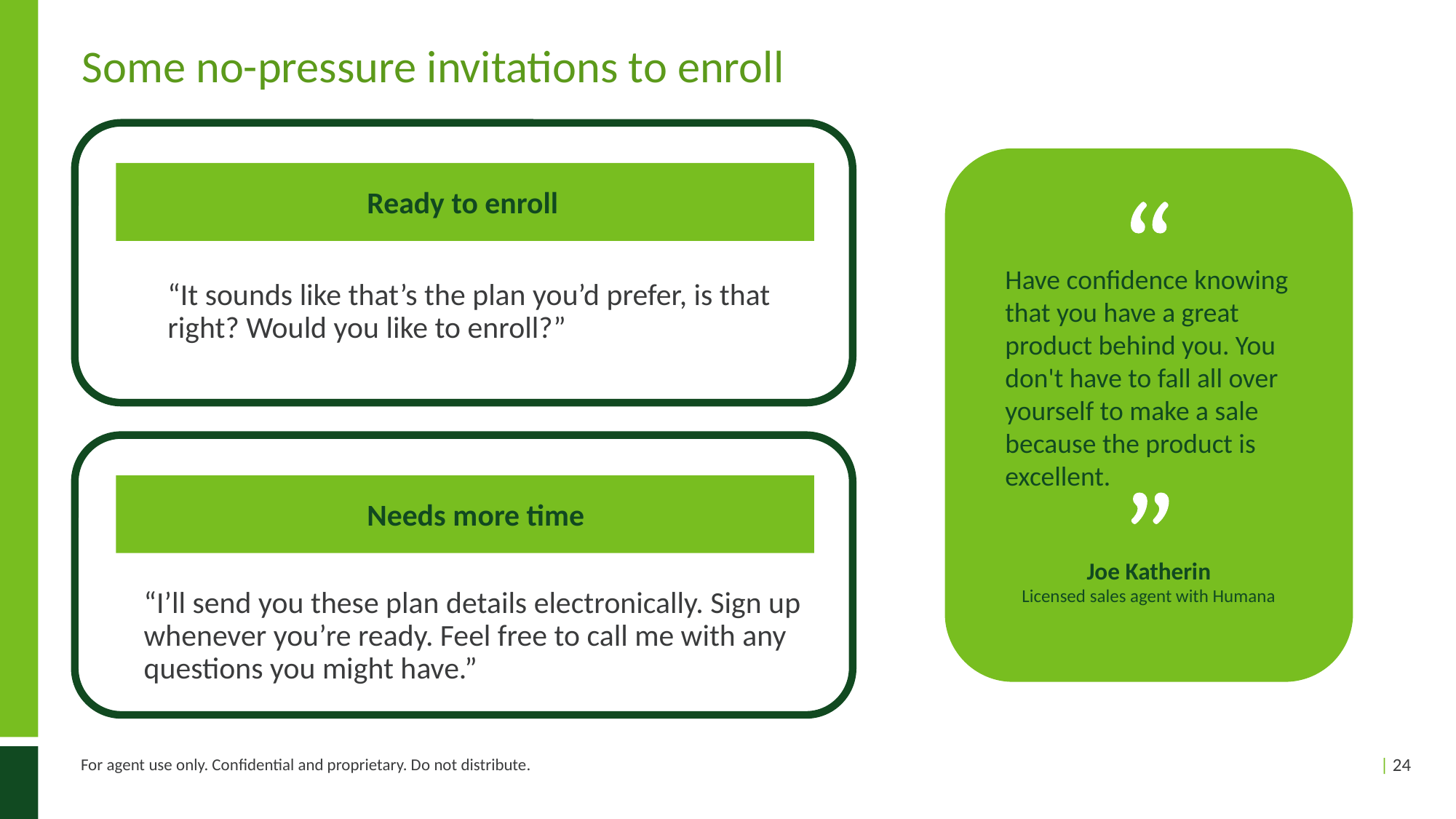

# Some no-pressure invitations to enroll

Ready to enroll

Have confidence knowing that you have a great product behind you. You don't have to fall all over yourself to make a sale because the product is excellent.
“It sounds like that’s the plan you’d prefer, is that right? Would you like to enroll?”

Needs more time
Joe Katherin
Licensed sales agent with Humana
“I’ll send you these plan details electronically. Sign up whenever you’re ready. Feel free to call me with any questions you might have.”